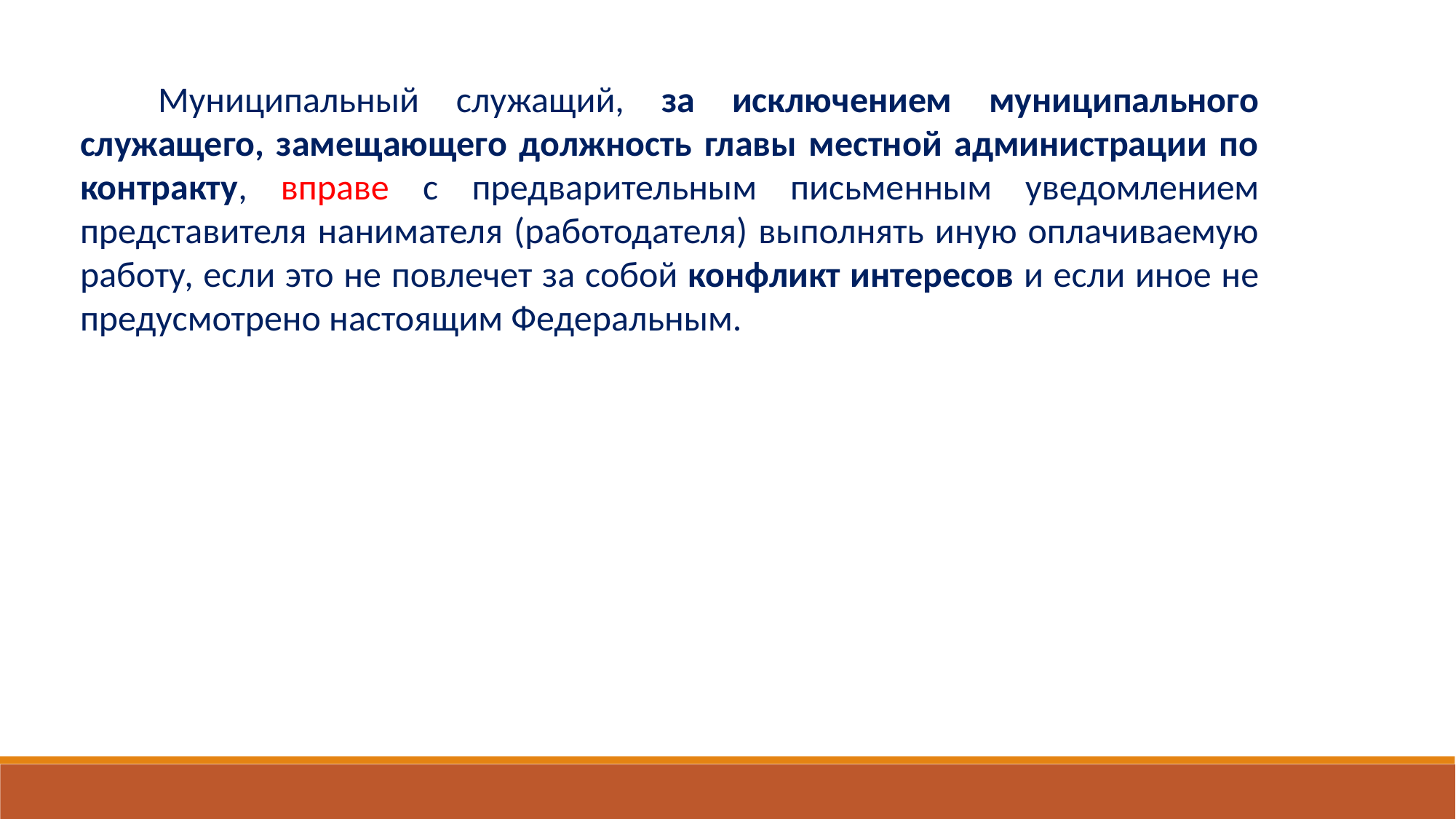

Муниципальный служащий, за исключением муниципального служащего, замещающего должность главы местной администрации по контракту, вправе с предварительным письменным уведомлением представителя нанимателя (работодателя) выполнять иную оплачиваемую работу, если это не повлечет за собой конфликт интересов и если иное не предусмотрено настоящим Федеральным.